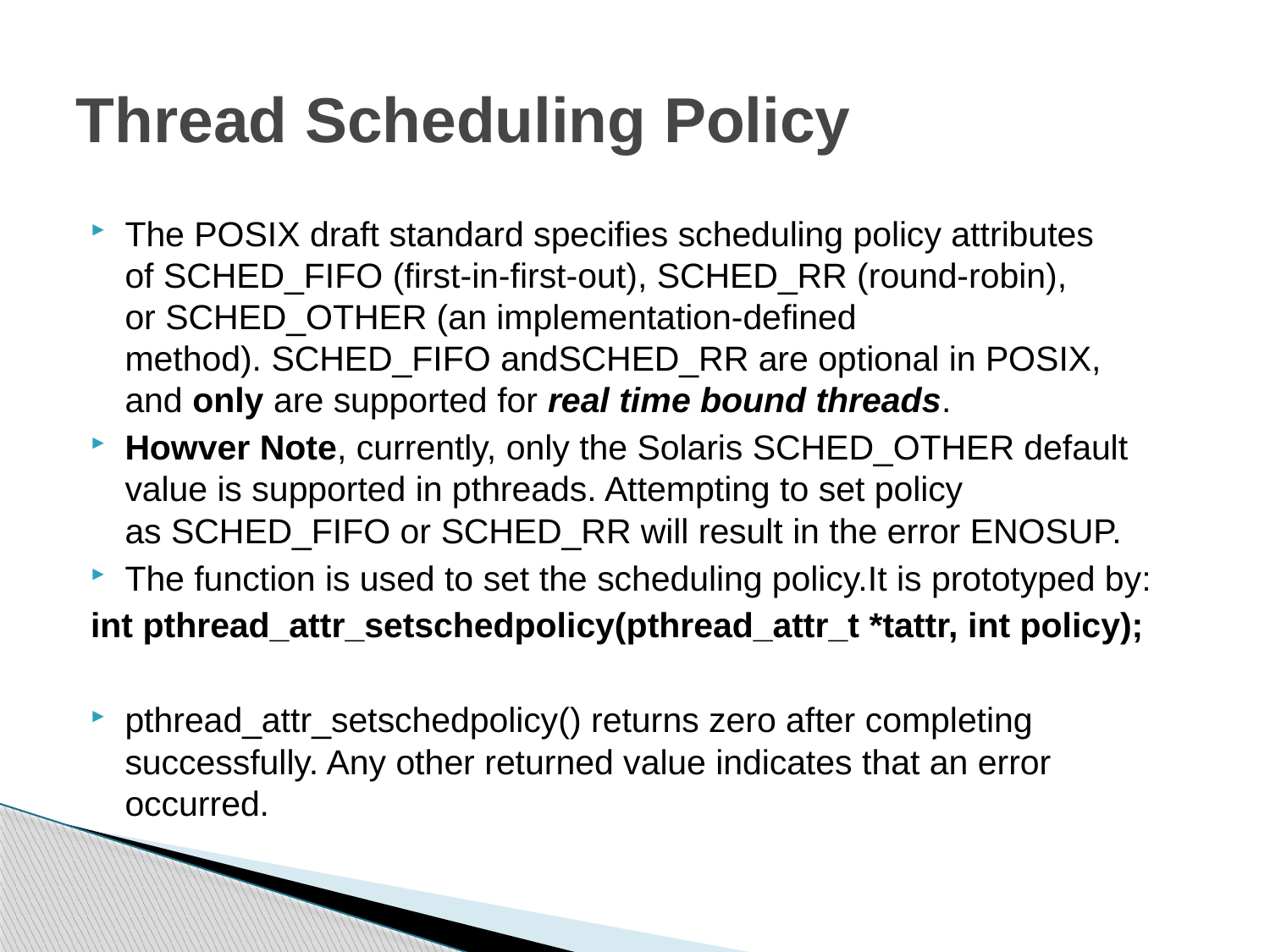

# Thread Scheduling Policy
The POSIX draft standard specifies scheduling policy attributes of SCHED_FIFO (first-in-first-out), SCHED_RR (round-robin), or SCHED_OTHER (an implementation-defined method). SCHED_FIFO andSCHED_RR are optional in POSIX, and only are supported for real time bound threads.
Howver Note, currently, only the Solaris SCHED_OTHER default value is supported in pthreads. Attempting to set policy as SCHED_FIFO or SCHED_RR will result in the error ENOSUP.
The function is used to set the scheduling policy.It is prototyped by:
int pthread_attr_setschedpolicy(pthread_attr_t *tattr, int policy);

pthread_attr_setschedpolicy() returns zero after completing successfully. Any other returned value indicates that an error occurred.